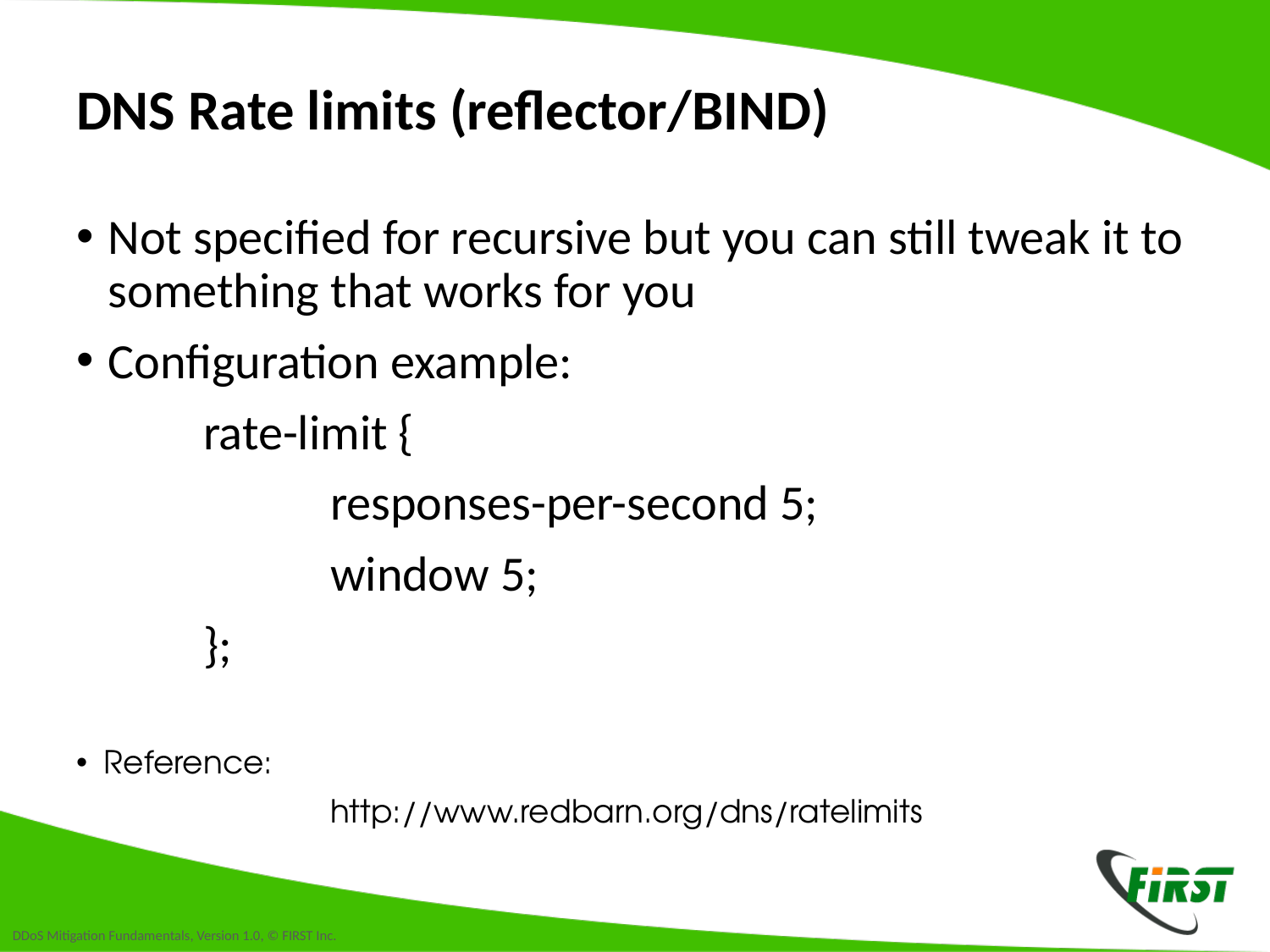

# DNS Rate limits (reflector/BIND)
Not specified for recursive but you can still tweak it to something that works for you
Configuration example:
	rate-limit {
		responses-per-second 5;
		window 5;
	};

Reference:
		http://www.redbarn.org/dns/ratelimits